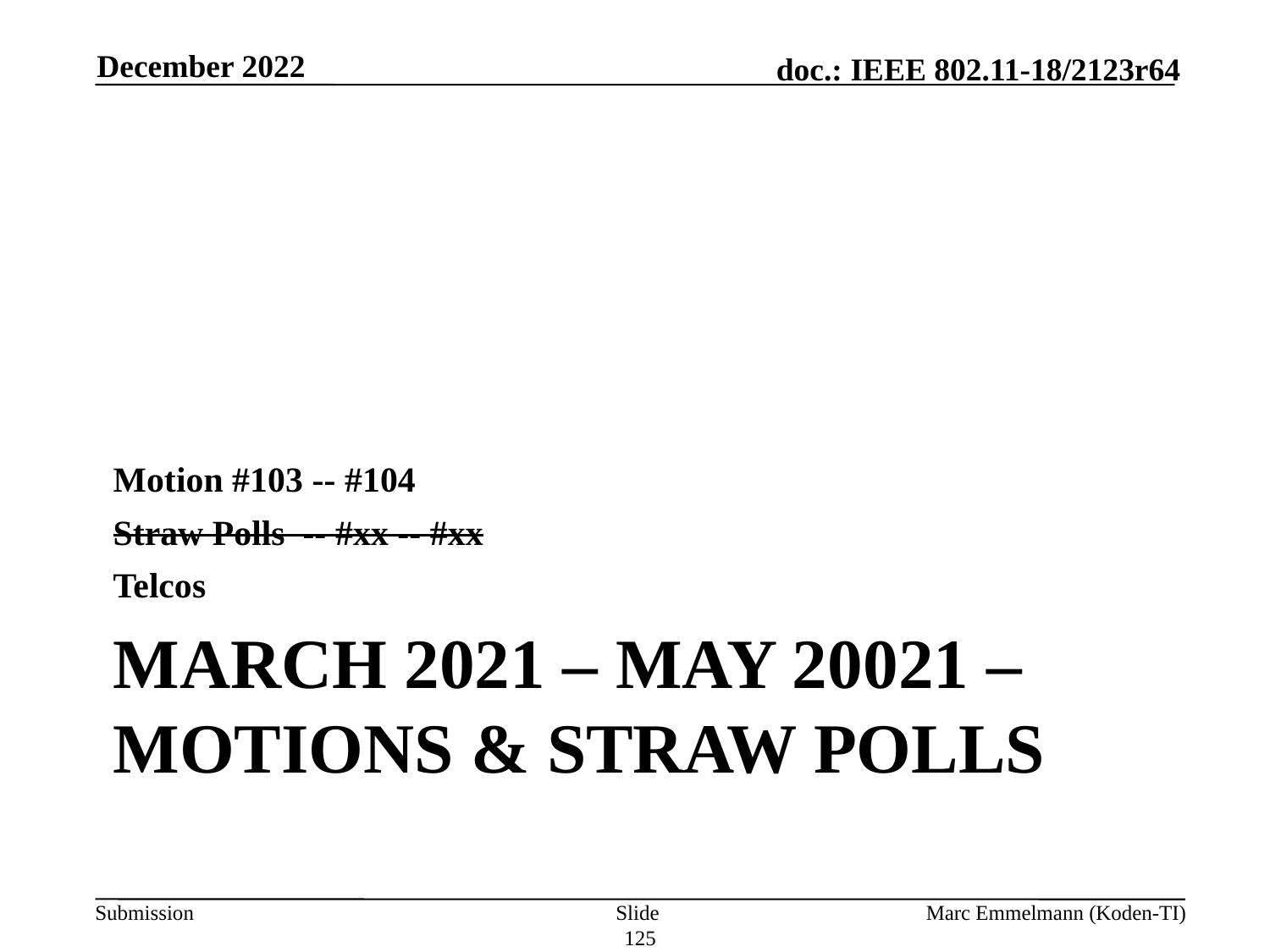

December 2022
Motion #103 -- #104
Straw Polls  -- #xx -- #xx
Telcos
# March 2021 – May 20021 – Motions & Straw Polls
Slide 125
Marc Emmelmann (Koden-TI)